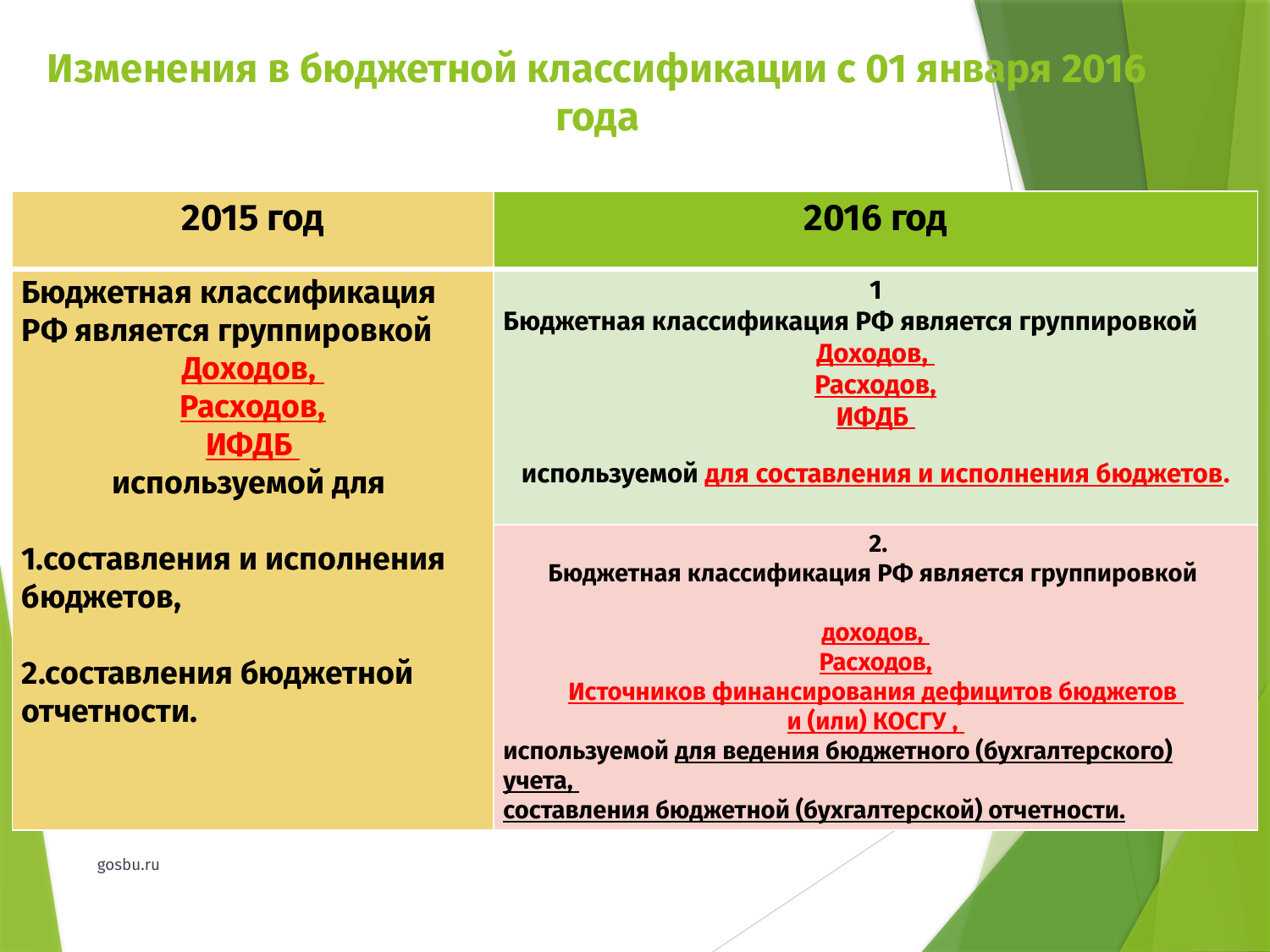

# Изменения в бюджетной классификации с 01 января 2016 года
| 2015 год | 2016 год |
| --- | --- |
| Бюджетная классификация РФ является группировкой Доходов, Расходов, ИФДБ используемой для 1.составления и исполнения бюджетов, 2.составления бюджетной отчетности. | 1 Бюджетная классификация РФ является группировкой Доходов, Расходов, ИФДБ используемой для составления и исполнения бюджетов. |
|  | 2. Бюджетная классификация РФ является группировкой доходов, Расходов, Источников финансирования дефицитов бюджетов и (или) КОСГУ , используемой для ведения бюджетного (бухгалтерского) учета, составления бюджетной (бухгалтерской) отчетности. |
gosbu.ru